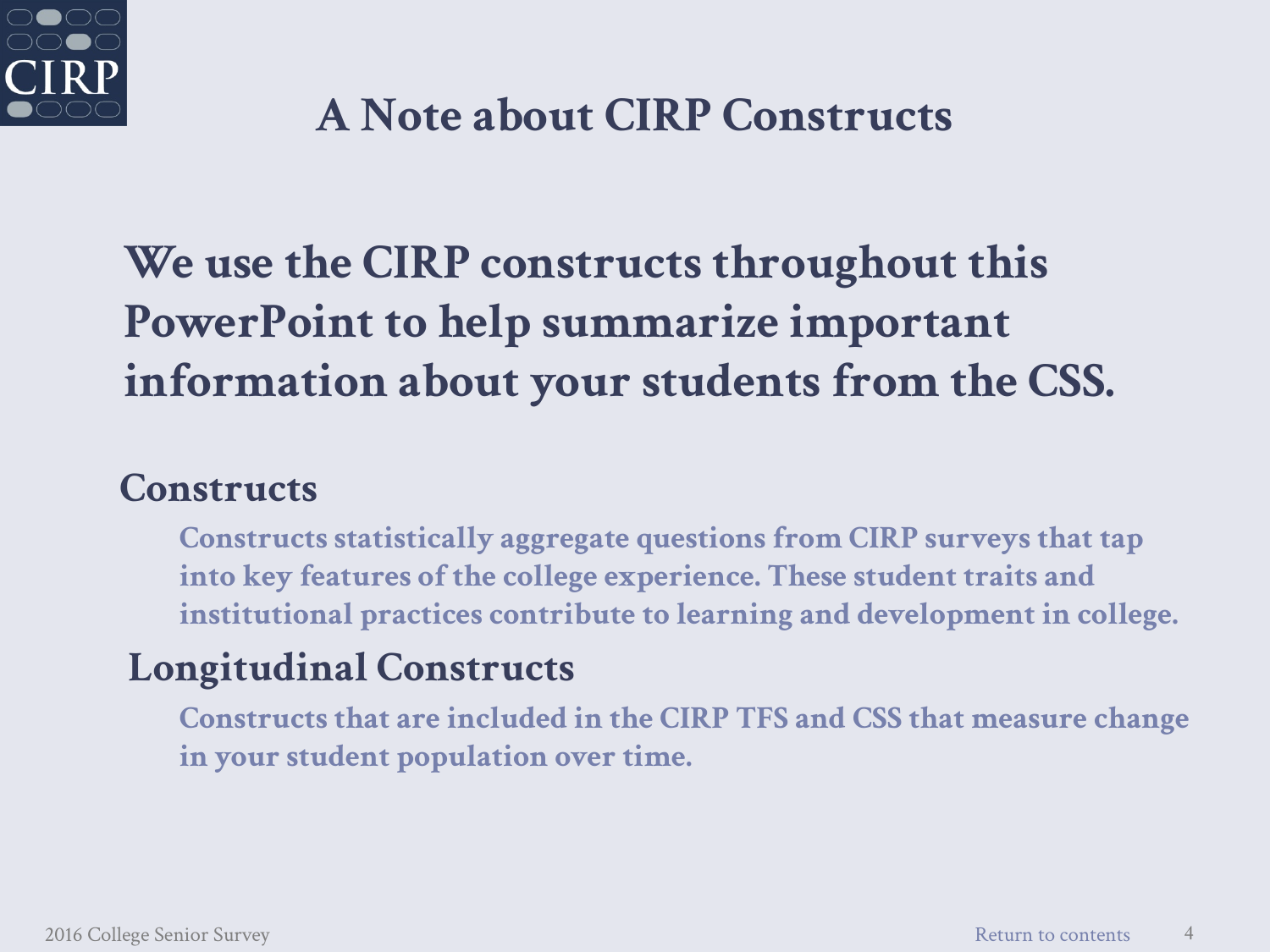

# A Note about CIRP Constructs
	We use the CIRP constructs throughout this PowerPoint to help summarize important information about your students from the CSS.

     Constructs
	Constructs statistically aggregate questions from CIRP surveys that tap into key features of the college experience. These student traits and institutional practices contribute to learning and development in college.
      Longitudinal Constructs
	Constructs that are included in the CIRP TFS and CSS that measure change in your student population over time.
2016 College Senior Survey
4